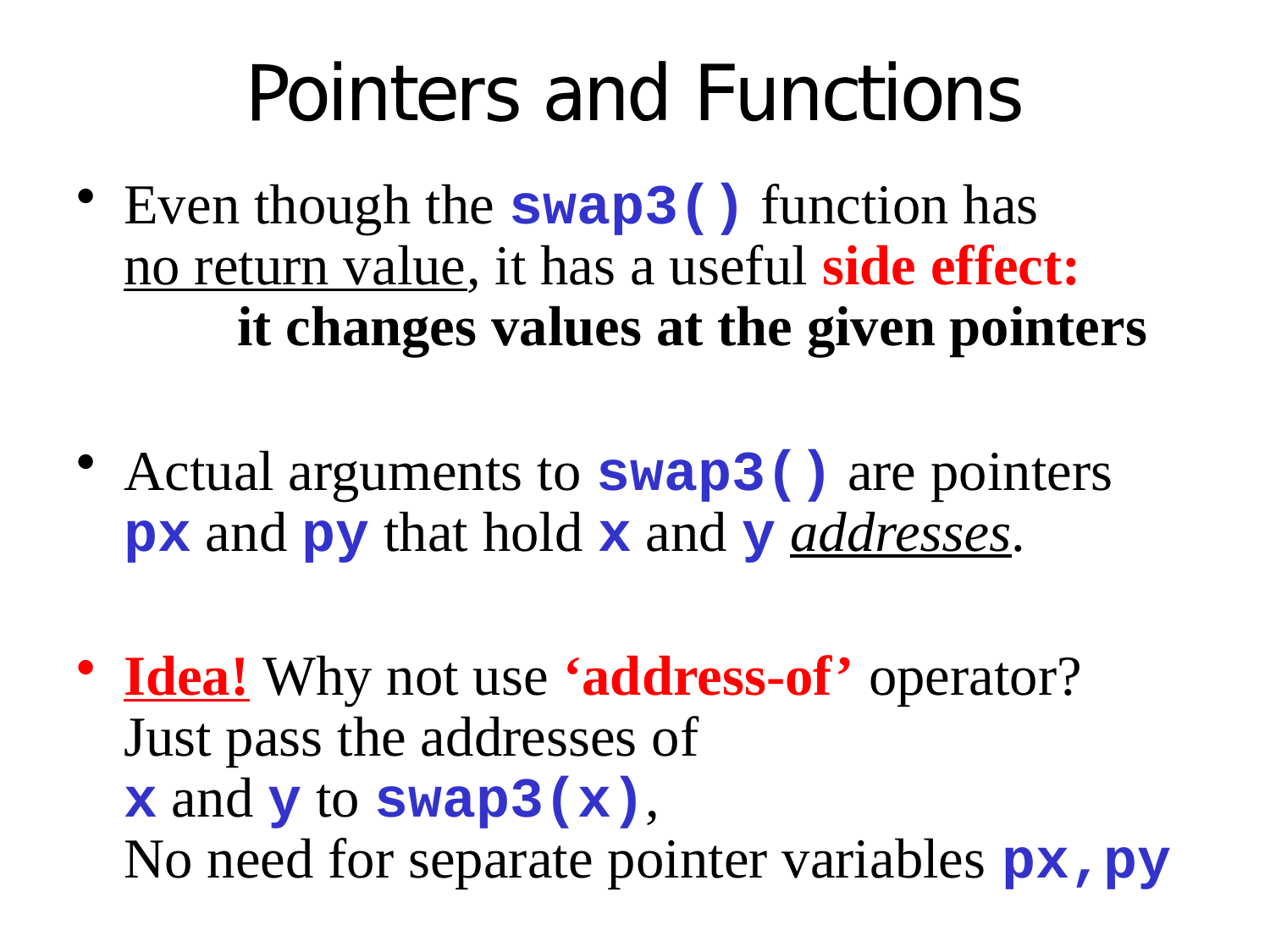

# Pointers and Functions
Even though the swap3() function has
no return value, it has a useful side effect:
        it changes values at the given pointers

Actual arguments to swap3() are pointers
px and py that hold x and y addresses.

Idea! Why not use ‘address-of’ operator?
Just pass the addresses of
x and y to swap3(x),
No need for separate pointer variables px,py